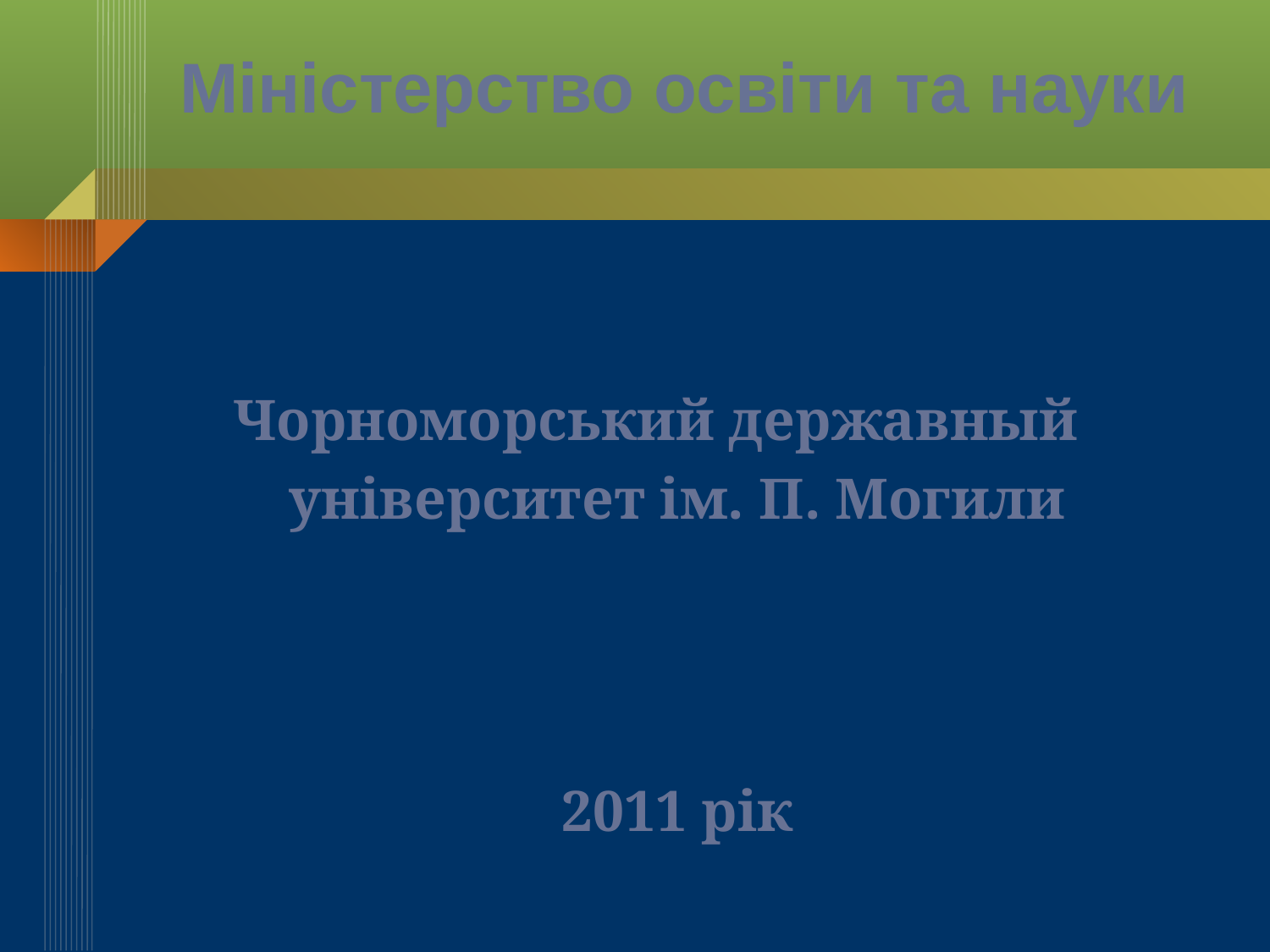

# Міністерство освіти та науки

Чорноморський державный
університет ім. П. Могили

2011 рік